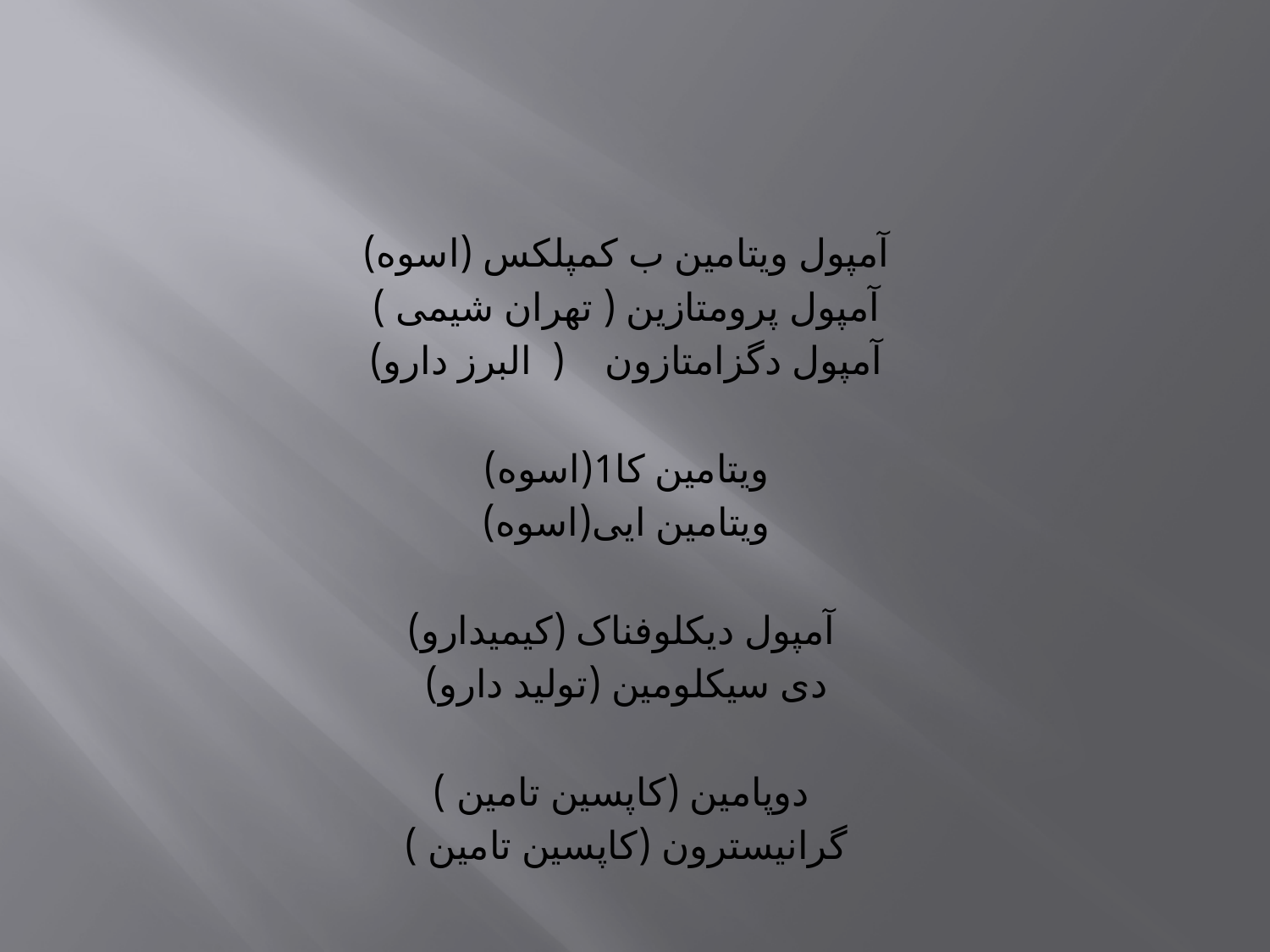

#
آمپول ویتامین ب کمپلکس (اسوه)
آمپول پرومتازین ( تهران شیمی )
آمپول دگزامتازون    (  البرز دارو)

ویتامین کا1(اسوه)
ویتامین ایی(اسوه)

 آمپول دیکلوفناک (کیمیدارو)
دی سیکلومین (تولید دارو)

 دوپامین (کاپسین تامین )
گرانیسترون (کاپسین تامین )